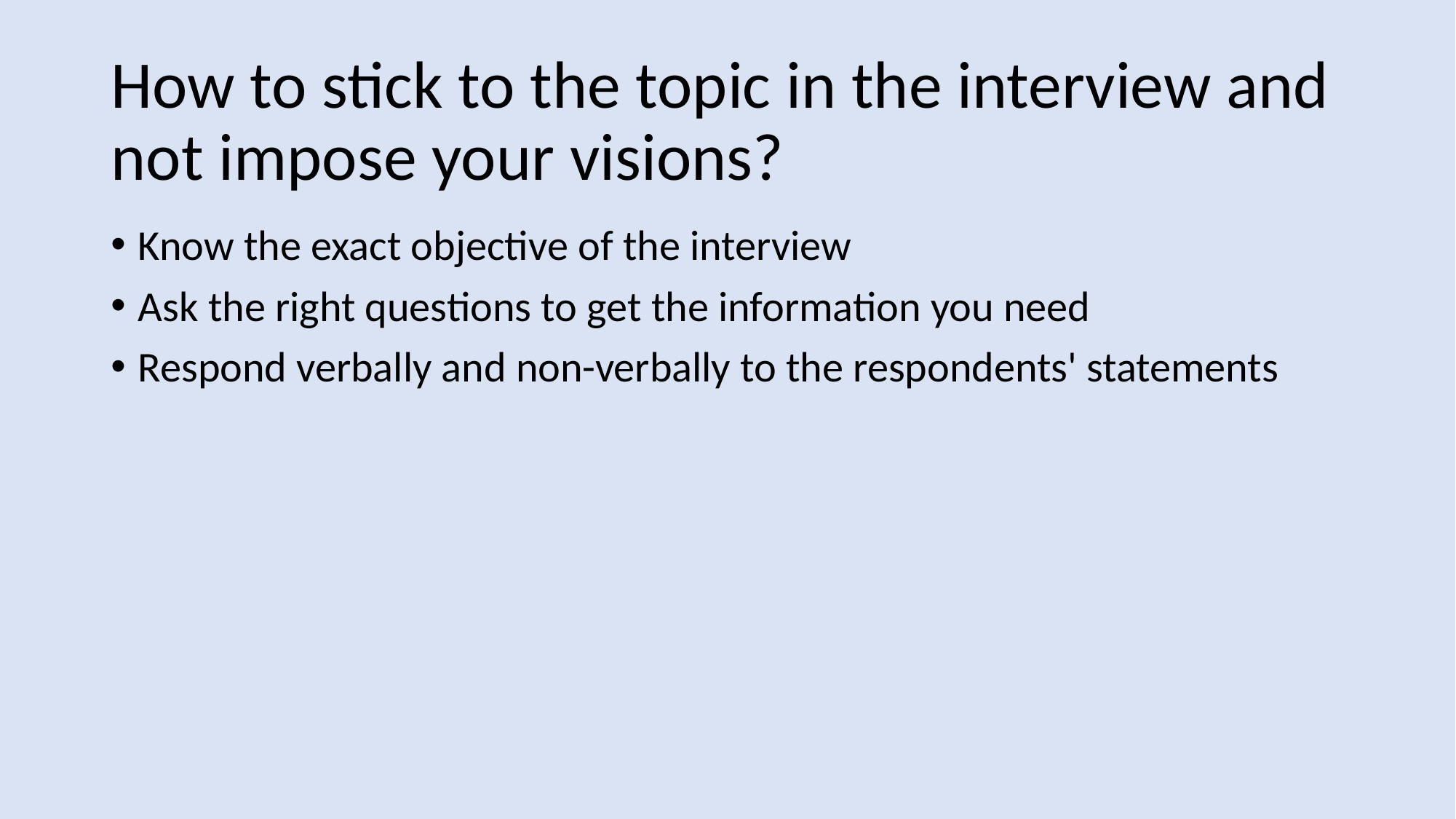

# How to stick to the topic in the interview and not impose your visions?
Know the exact objective of the interview
Ask the right questions to get the information you need
Respond verbally and non-verbally to the respondents' statements